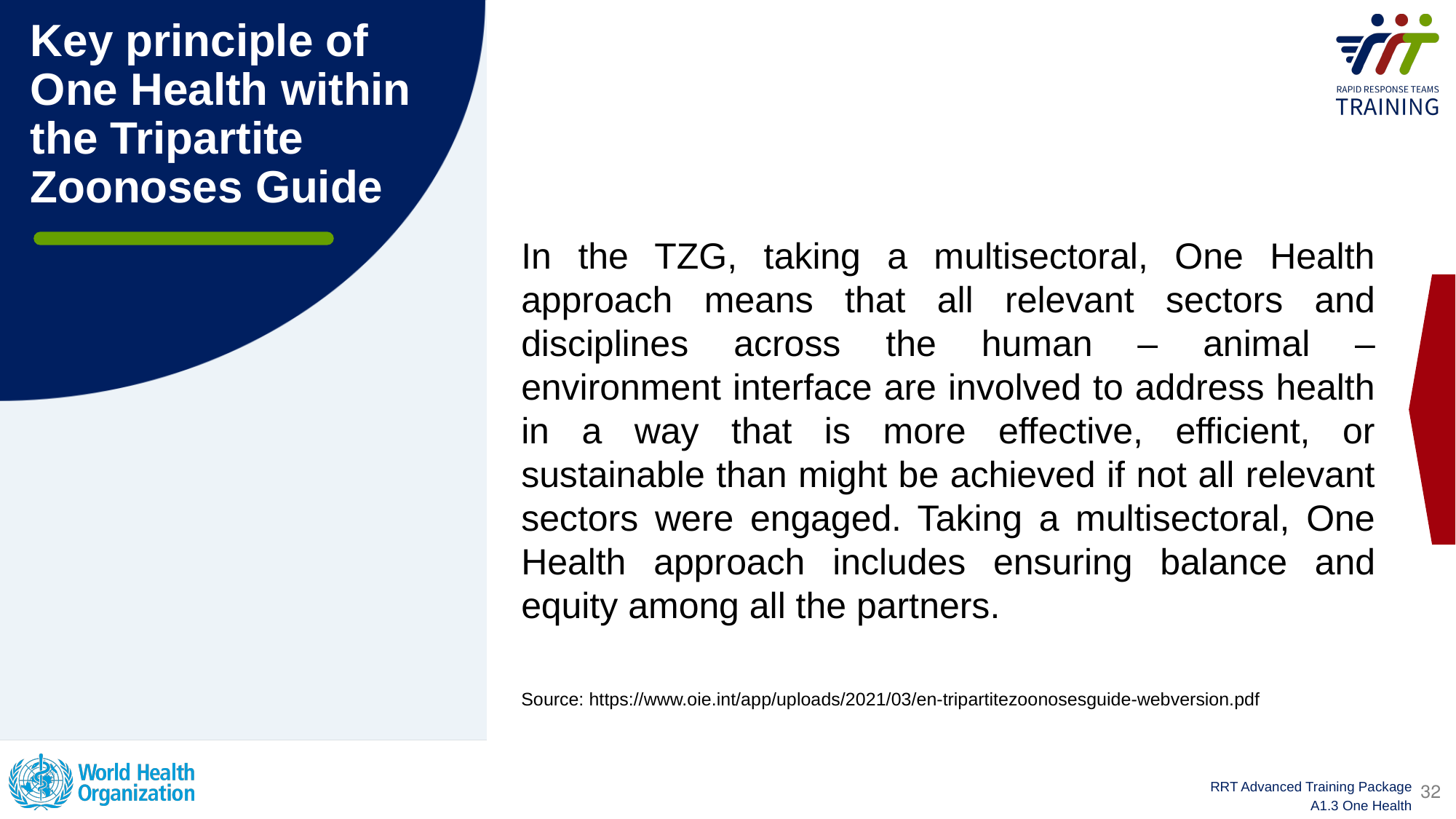

# Key principle of One Health within the Tripartite Zoonoses Guide
In the TZG, taking a multisectoral, One Health approach means that all relevant sectors and disciplines across the human – animal – environment interface are involved to address health in a way that is more effective, efficient, or sustainable than might be achieved if not all relevant sectors were engaged. Taking a multisectoral, One Health approach includes ensuring balance and equity among all the partners.

Source: https://www.oie.int/app/uploads/2021/03/en-tripartitezoonosesguide-webversion.pdf
32